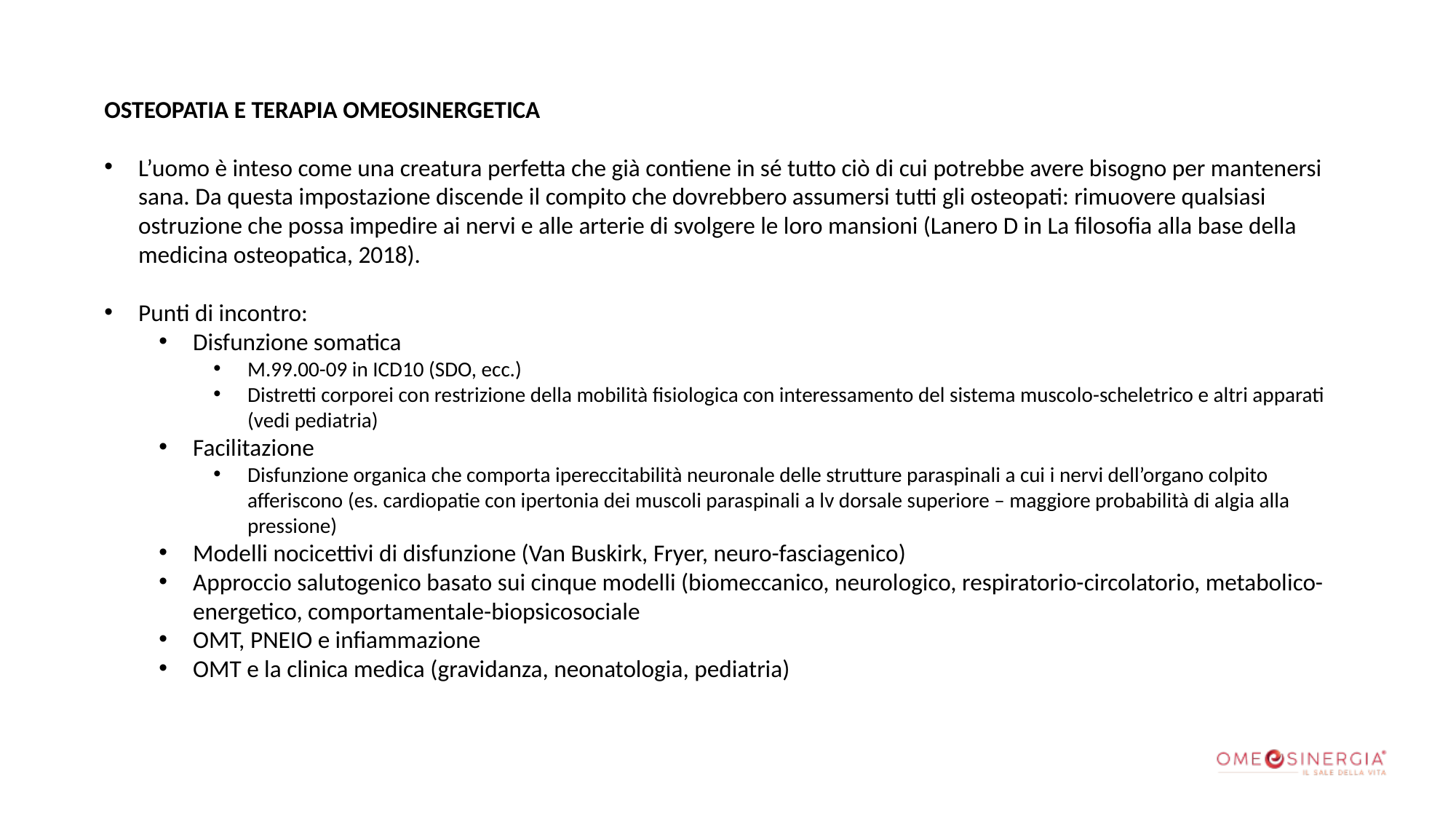

OSTEOPATIA E TERAPIA OMEOSINERGETICA

L’uomo è inteso come una creatura perfetta che già contiene in sé tutto ciò di cui potrebbe avere bisogno per mantenersi sana. Da questa impostazione discende il compito che dovrebbero assumersi tutti gli osteopati: rimuovere qualsiasi ostruzione che possa impedire ai nervi e alle arterie di svolgere le loro mansioni (Lanero D in La filosofia alla base della medicina osteopatica, 2018).

Punti di incontro:
Disfunzione somatica
M.99.00-09 in ICD10 (SDO, ecc.)
Distretti corporei con restrizione della mobilità fisiologica con interessamento del sistema muscolo-scheletrico e altri apparati (vedi pediatria)
Facilitazione
Disfunzione organica che comporta ipereccitabilità neuronale delle strutture paraspinali a cui i nervi dell’organo colpito afferiscono (es. cardiopatie con ipertonia dei muscoli paraspinali a lv dorsale superiore – maggiore probabilità di algia alla pressione)
Modelli nocicettivi di disfunzione (Van Buskirk, Fryer, neuro-fasciagenico)
Approccio salutogenico basato sui cinque modelli (biomeccanico, neurologico, respiratorio-circolatorio, metabolico-energetico, comportamentale-biopsicosociale
OMT, PNEIO e infiammazione
OMT e la clinica medica (gravidanza, neonatologia, pediatria)